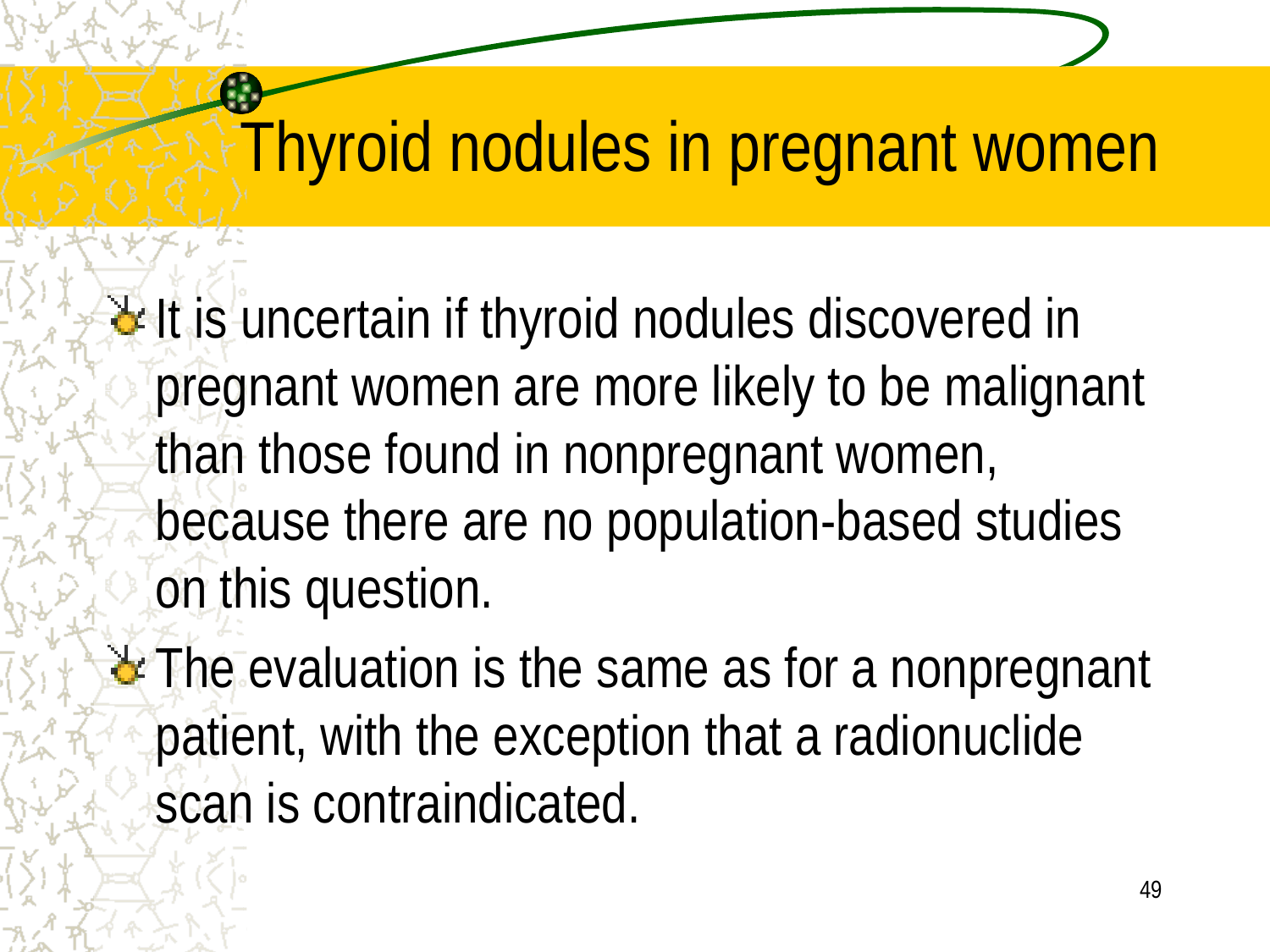

# Thyroid nodules in pregnant women
It is uncertain if thyroid nodules discovered in pregnant women are more likely to be malignant than those found in nonpregnant women, because there are no population-based studies on this question.
The evaluation is the same as for a nonpregnant patient, with the exception that a radionuclide scan is contraindicated.

49